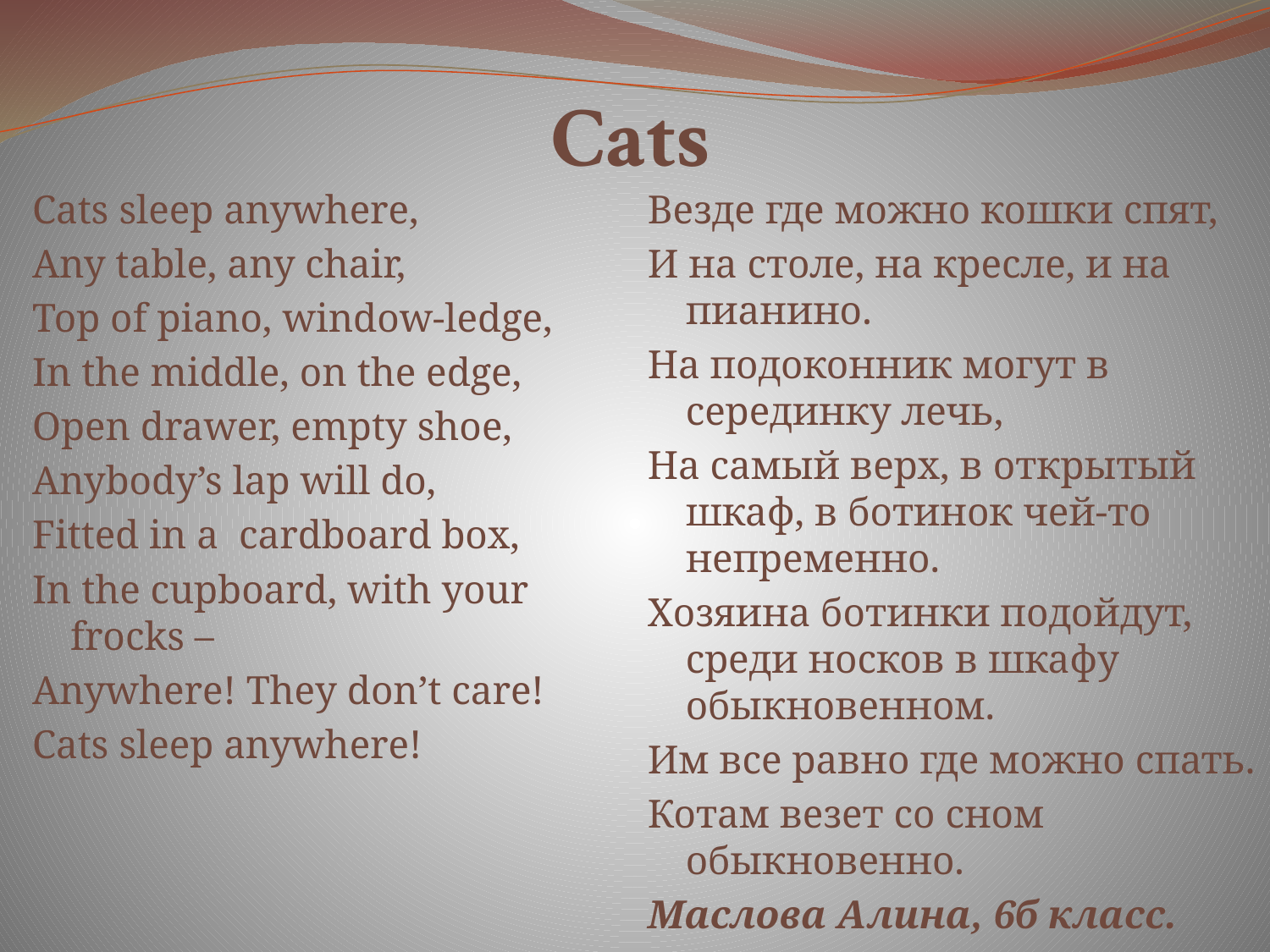

# Cats
Везде где можно кошки спят,
И на столе, на кресле, и на пианино.
На подоконник могут в серединку лечь,
На самый верх, в открытый шкаф, в ботинок чей-то непременно.
Хозяина ботинки подойдут, среди носков в шкафу обыкновенном.
Им все равно где можно спать.
Котам везет со сном обыкновенно.
Маслова Алина, 6б класс.
Cats sleep anywhere,
Any table, any chair,
Top of piano, window-ledge,
In the middle, on the edge,
Open drawer, empty shoe,
Anybody’s lap will do,
Fitted in a  cardboard box,
In the cupboard, with your frocks –
Anywhere! They don’t care!
Cats sleep anywhere!